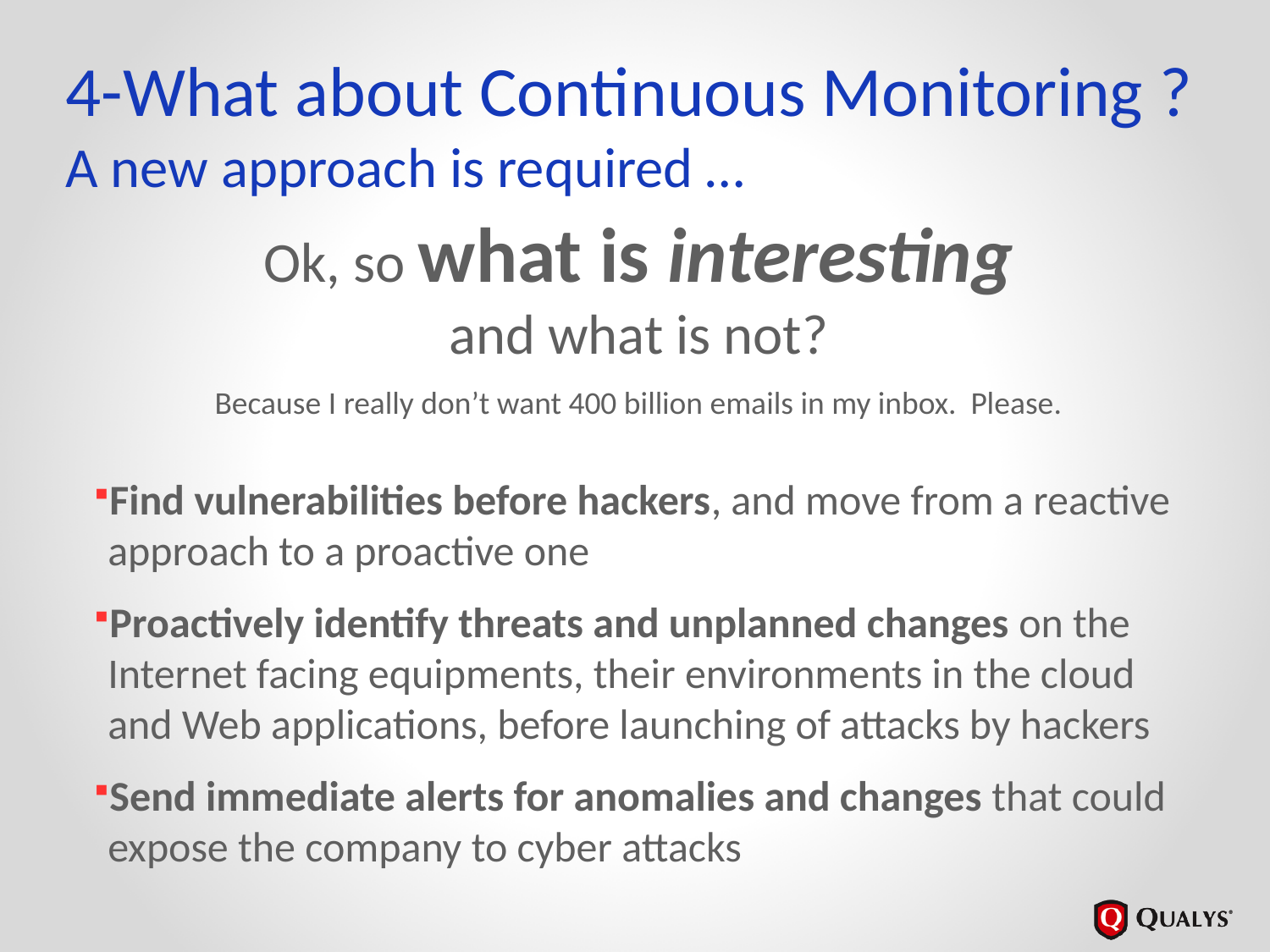

4-What about Continuous Monitoring ?
A new approach is required …

Ok, so what is interesting and what is not?
Because I really don’t want 400 billion emails in my inbox.  Please.
Find vulnerabilities before hackers, and move from a reactive approach to a proactive one
Proactively identify threats and unplanned changes on the Internet facing equipments, their environments in the cloud and Web applications, before launching of attacks by hackers
Send immediate alerts for anomalies and changes that could expose the company to cyber attacks